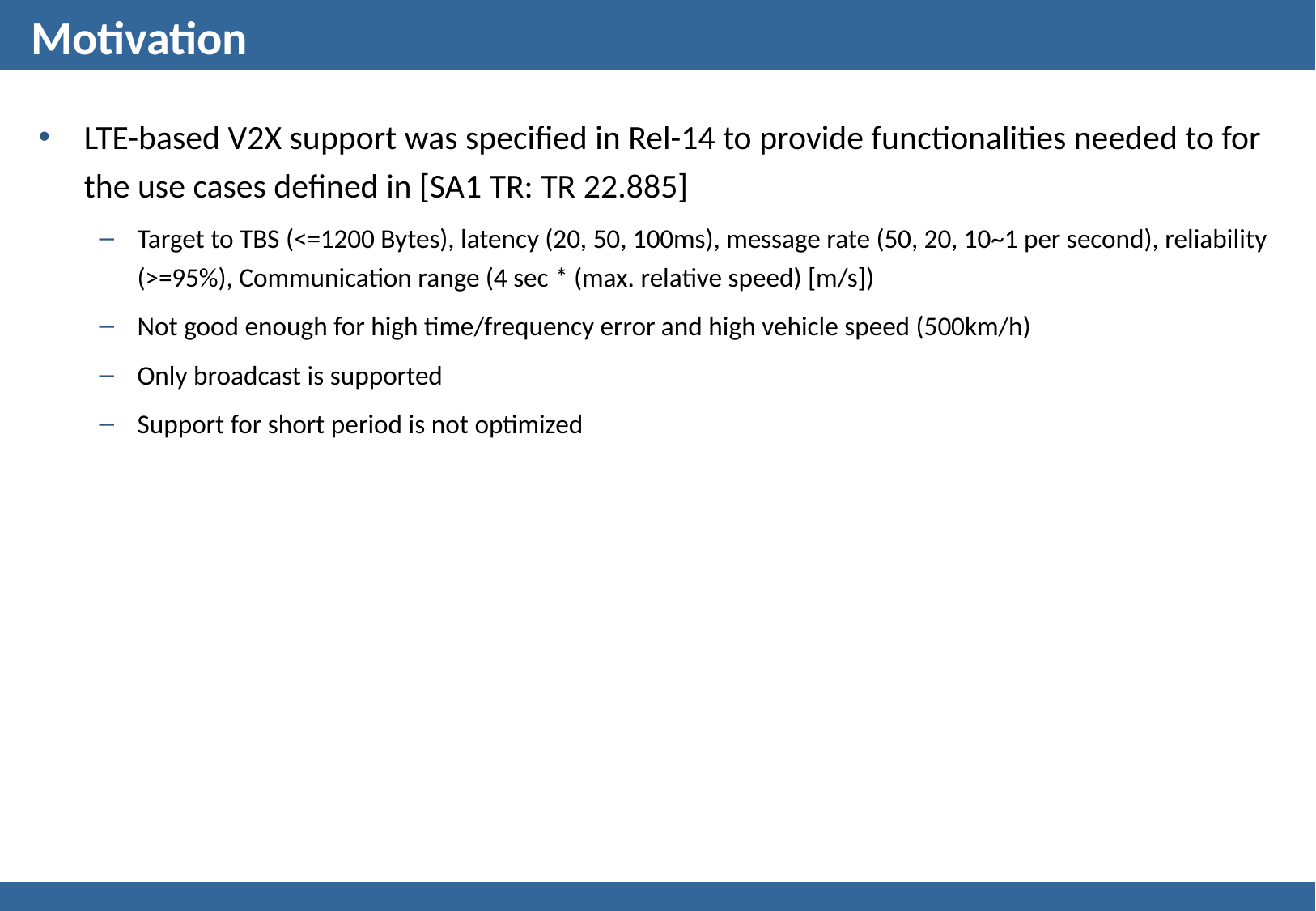

# Motivation
LTE-based V2X support was specified in Rel-14 to provide functionalities needed to for the use cases defined in [SA1 TR: TR 22.885]
Target to TBS (<=1200 Bytes), latency (20, 50, 100ms), message rate (50, 20, 10~1 per second), reliability (>=95%), Communication range (4 sec * (max. relative speed) [m/s])
Not good enough for high time/frequency error and high vehicle speed (500km/h)
Only broadcast is supported
Support for short period is not optimized